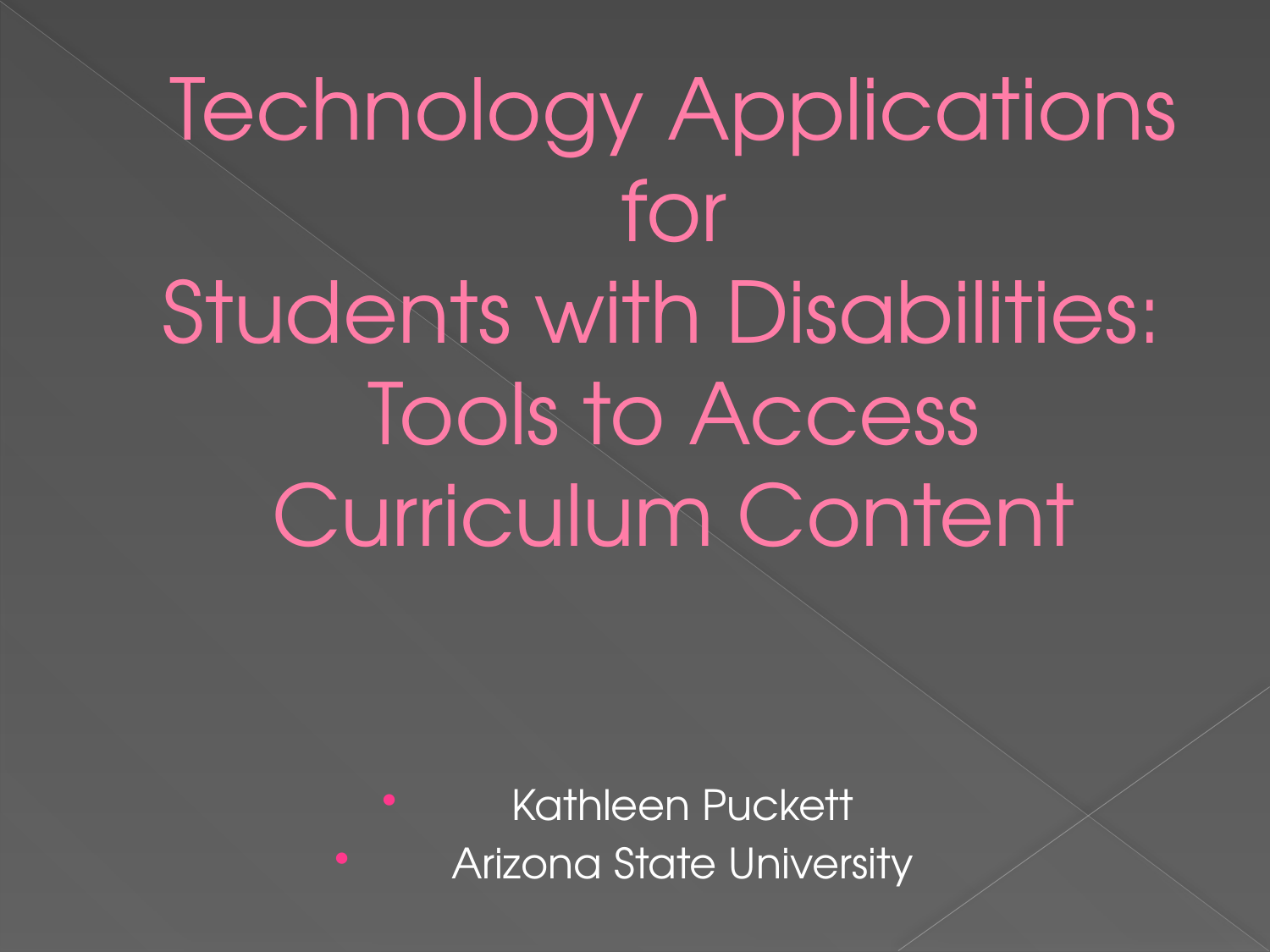

# Technology Applications for Students with Disabilities:  Tools to Access Curriculum Content

Kathleen Puckett
Arizona State University